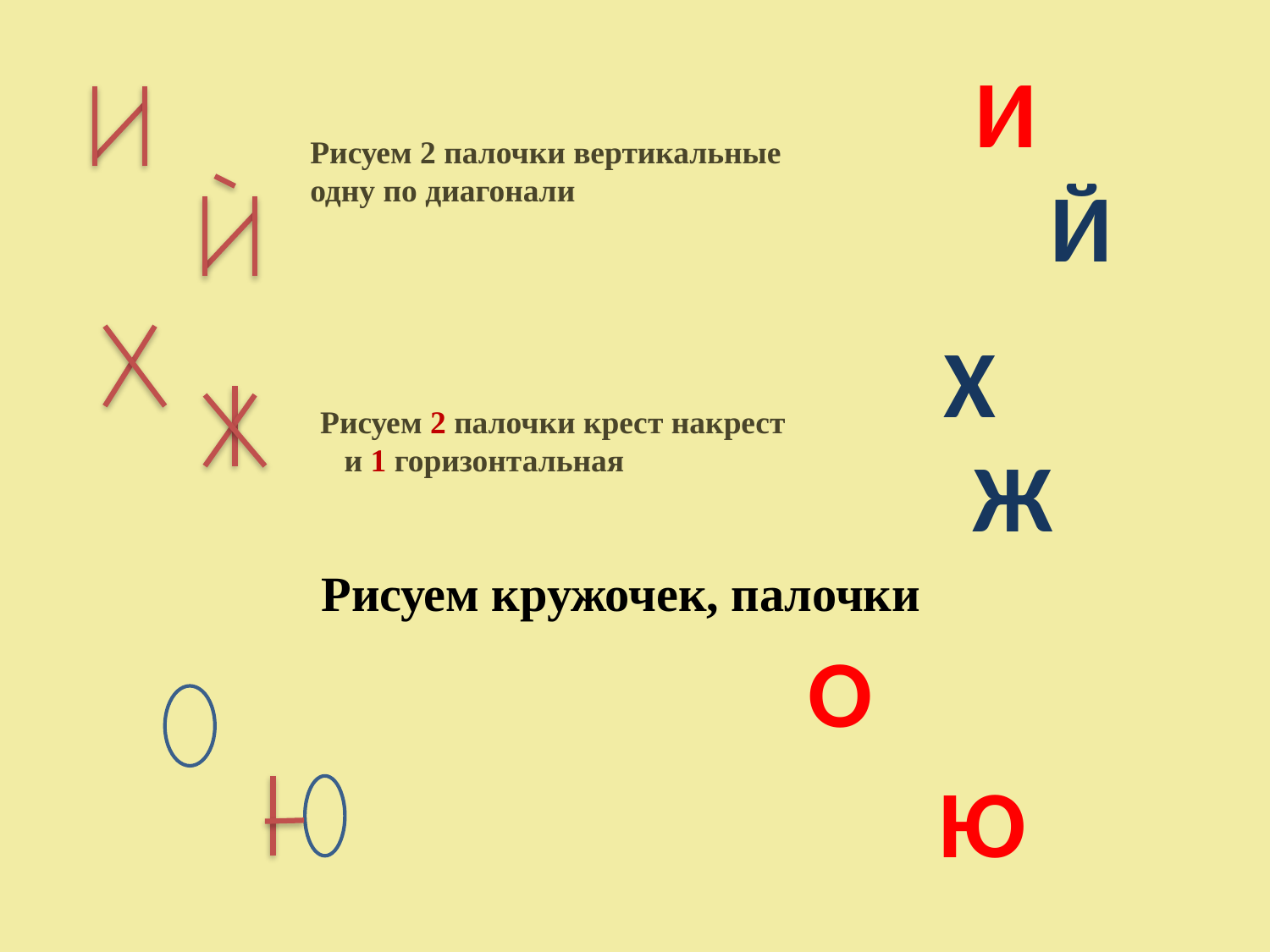

Рисуем 2 палочки вертикальные
одну по диагонали
Рисуем 2 палочки крест накрест
   и 1 горизонтальная
Рисуем кружочек, палочки

И
       Й
Х
   Ж
О
Ю
А.А.102
6